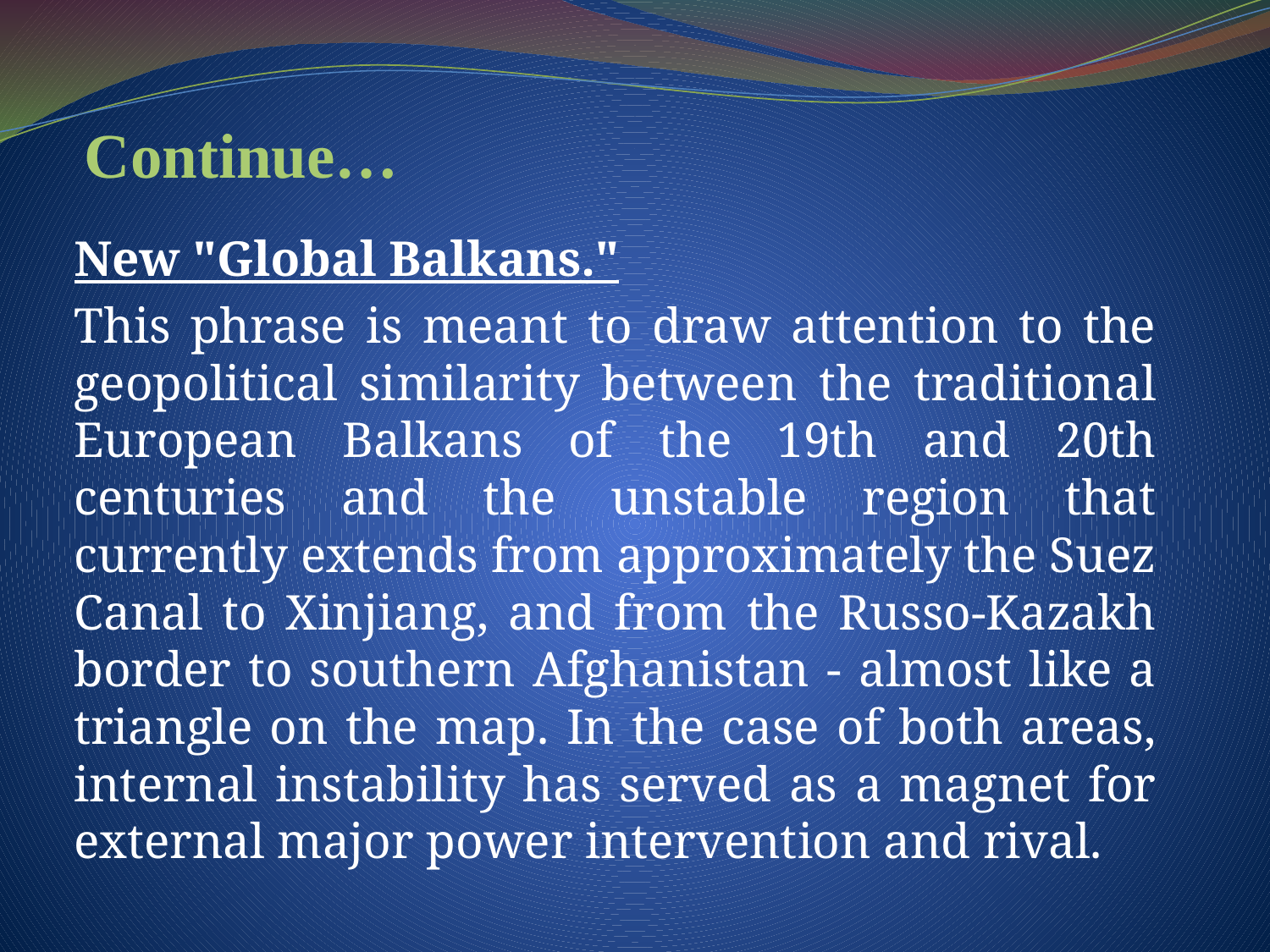

# Continue…
New "Global Balkans."
This phrase is meant to draw attention to the geopolitical similarity between the traditional European Balkans of the 19th and 20th centuries and the unstable region that currently extends from approximately the Suez Canal to Xinjiang, and from the Russo-Kazakh border to southern Afghanistan - almost like a triangle on the map. In the case of both areas, internal instability has served as a magnet for external major power intervention and rival.